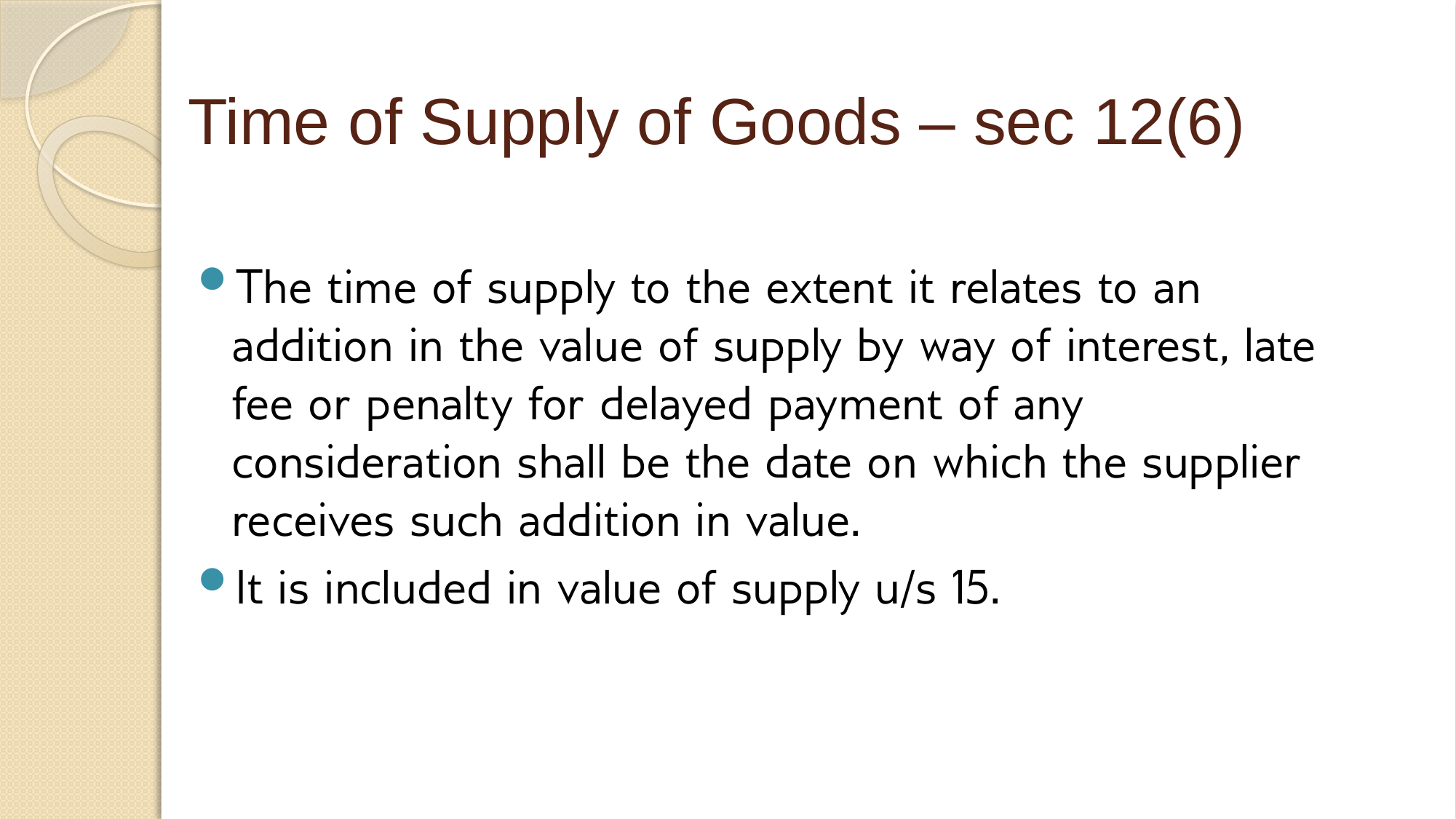

# Time of Supply of Goods – sec 12(6)
The time of supply to the extent it relates to an addition in the value of supply by way of interest, late fee or penalty for delayed payment of any consideration shall be the date on which the supplier receives such addition in value.
It is included in value of supply u/s 15.